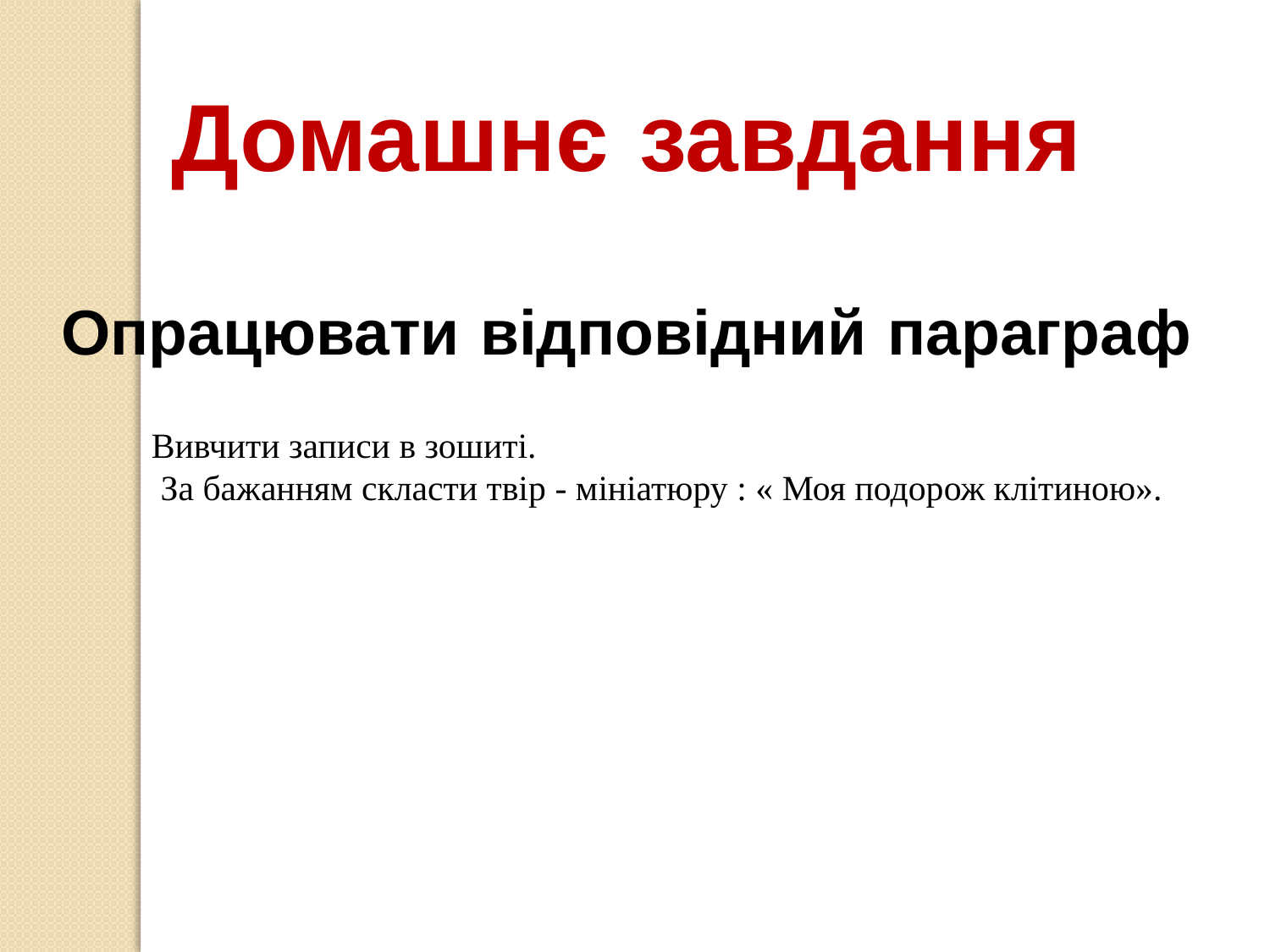

Домашнє завдання

Опрацювати відповідний параграф
Вивчити записи в зошиті.
 За бажанням скласти твір - мініатюру : « Моя подорож клітиною».